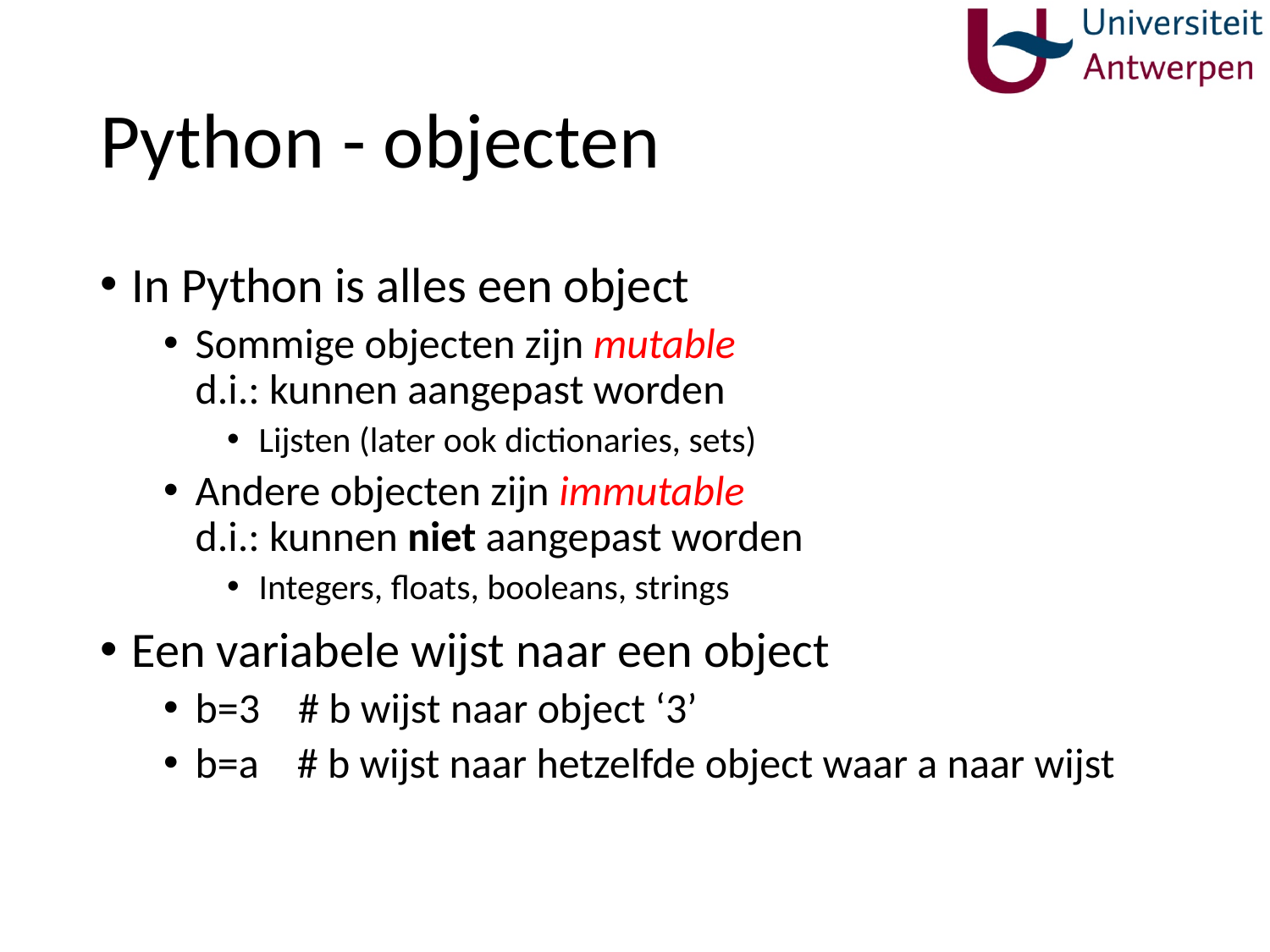

# Python - objecten
In Python is alles een object
Sommige objecten zijn mutable
d.i.: kunnen aangepast worden
Lijsten (later ook dictionaries, sets)
Andere objecten zijn immutable
d.i.: kunnen niet aangepast worden
Integers, floats, booleans, strings
Een variabele wijst naar een object
b=3    # b wijst naar object ‘3’
b=a    # b wijst naar hetzelfde object waar a naar wijst